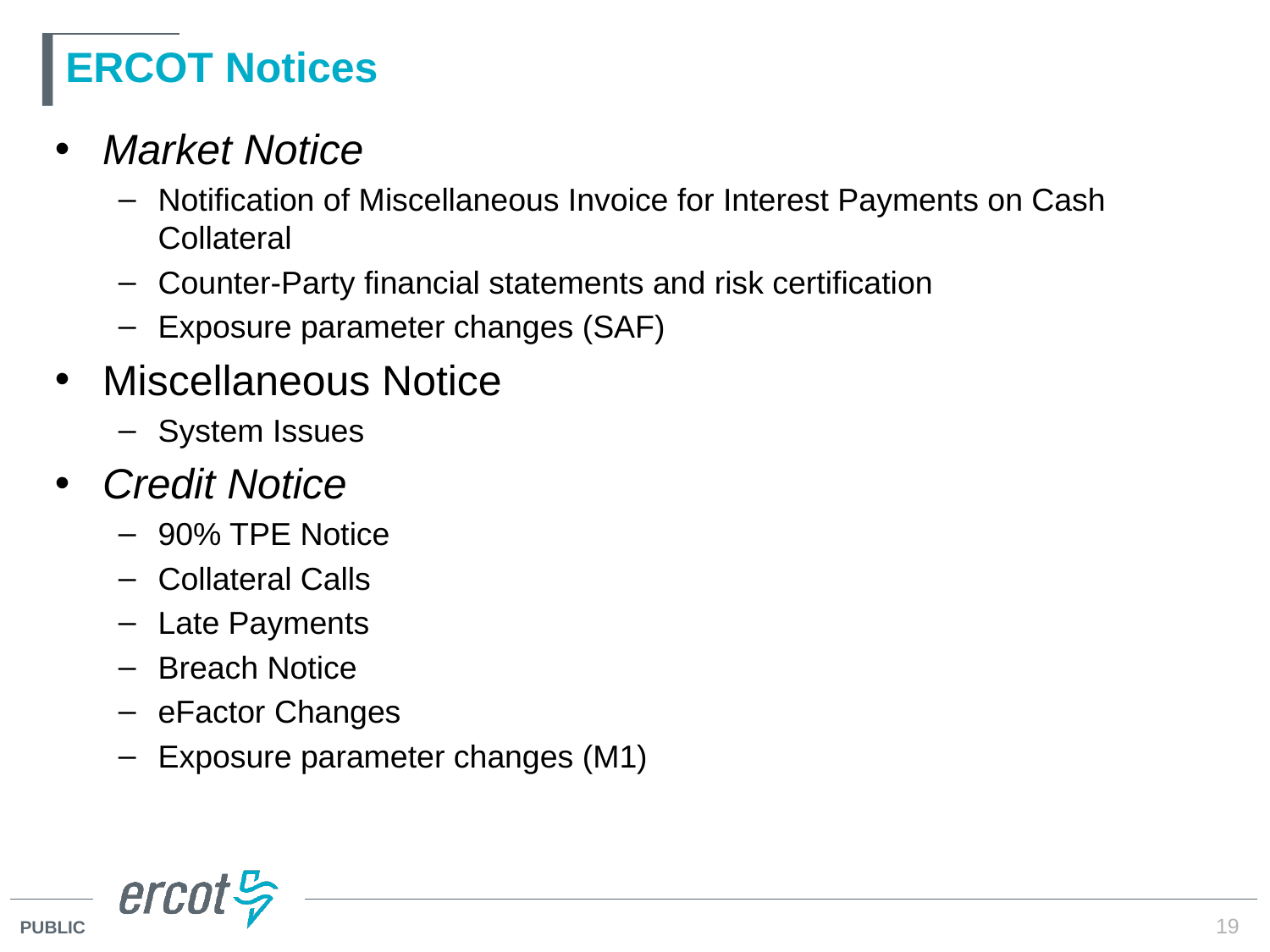

# ERCOT Notices
Market Notice
Notification of Miscellaneous Invoice for Interest Payments on Cash Collateral
Counter-Party financial statements and risk certification
Exposure parameter changes (SAF)
Miscellaneous Notice
System Issues
Credit Notice
90% TPE Notice
Collateral Calls
Late Payments
Breach Notice
eFactor Changes
Exposure parameter changes (M1)
19